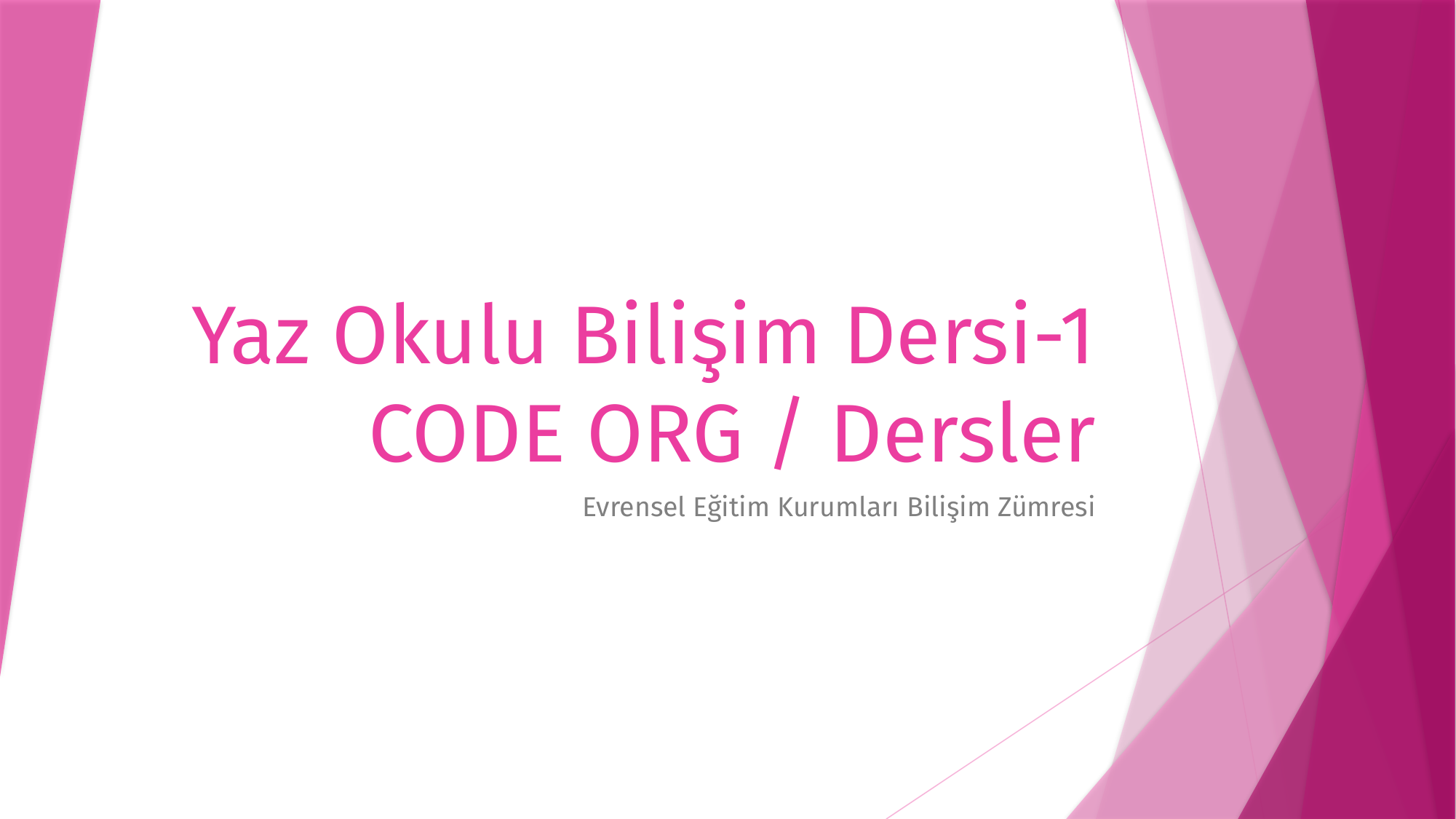

# Yaz Okulu Bilişim Dersi-1 CODE ORG / Dersler
Evrensel Eğitim Kurumları Bilişim Zümresi